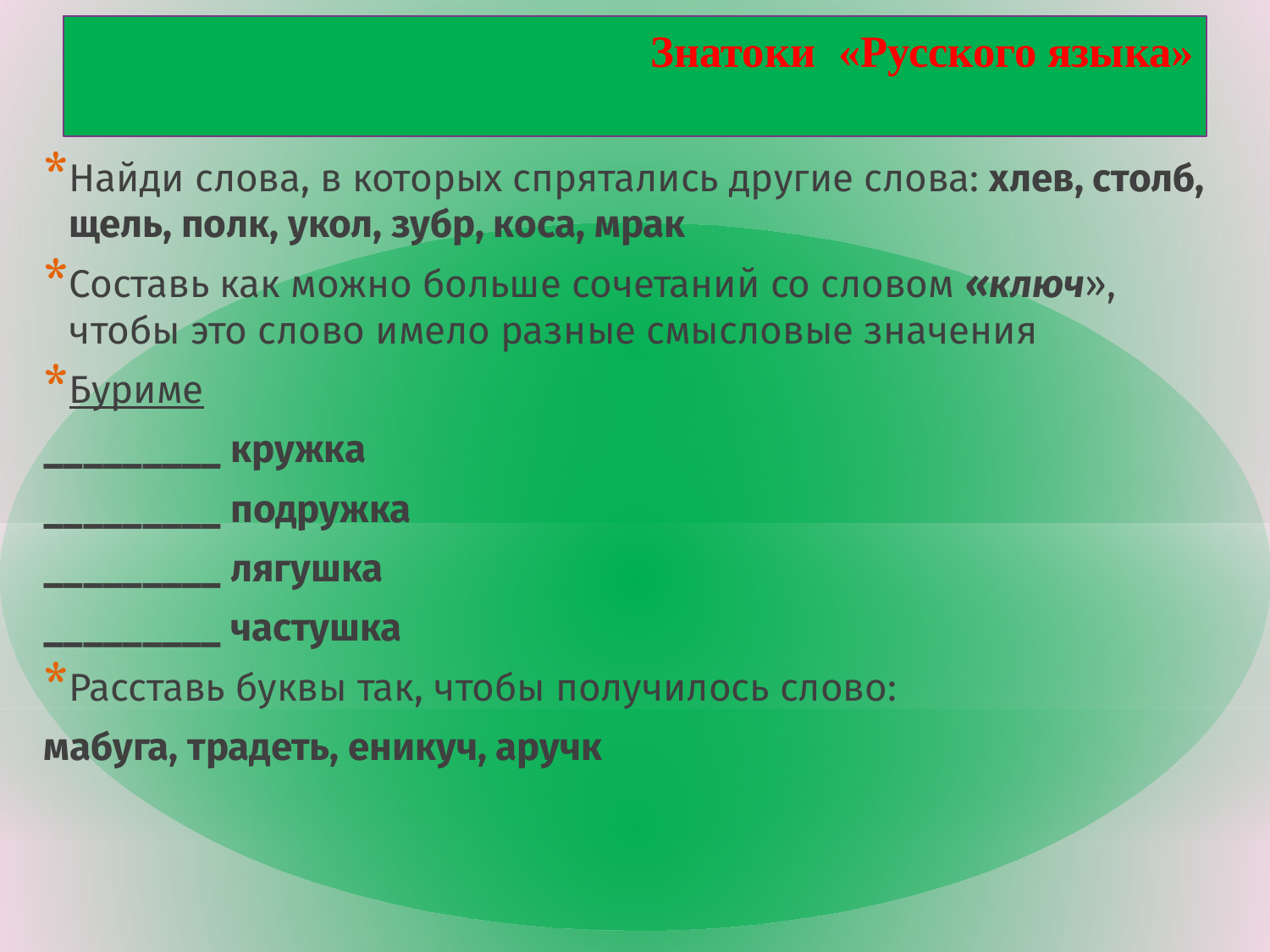

# Знатоки  «Русского языка»
Найди слова, в которых спрятались другие слова: хлев, столб, щель, полк, укол, зубр, коса, мрак
Составь как можно больше сочетаний со словом «ключ», чтобы это слово имело разные смысловые значения
Буриме
_________ кружка
_________ подружка
_________ лягушка
_________ частушка
Расставь буквы так, чтобы получилось слово:
мабуга, традеть, еникуч, аручк